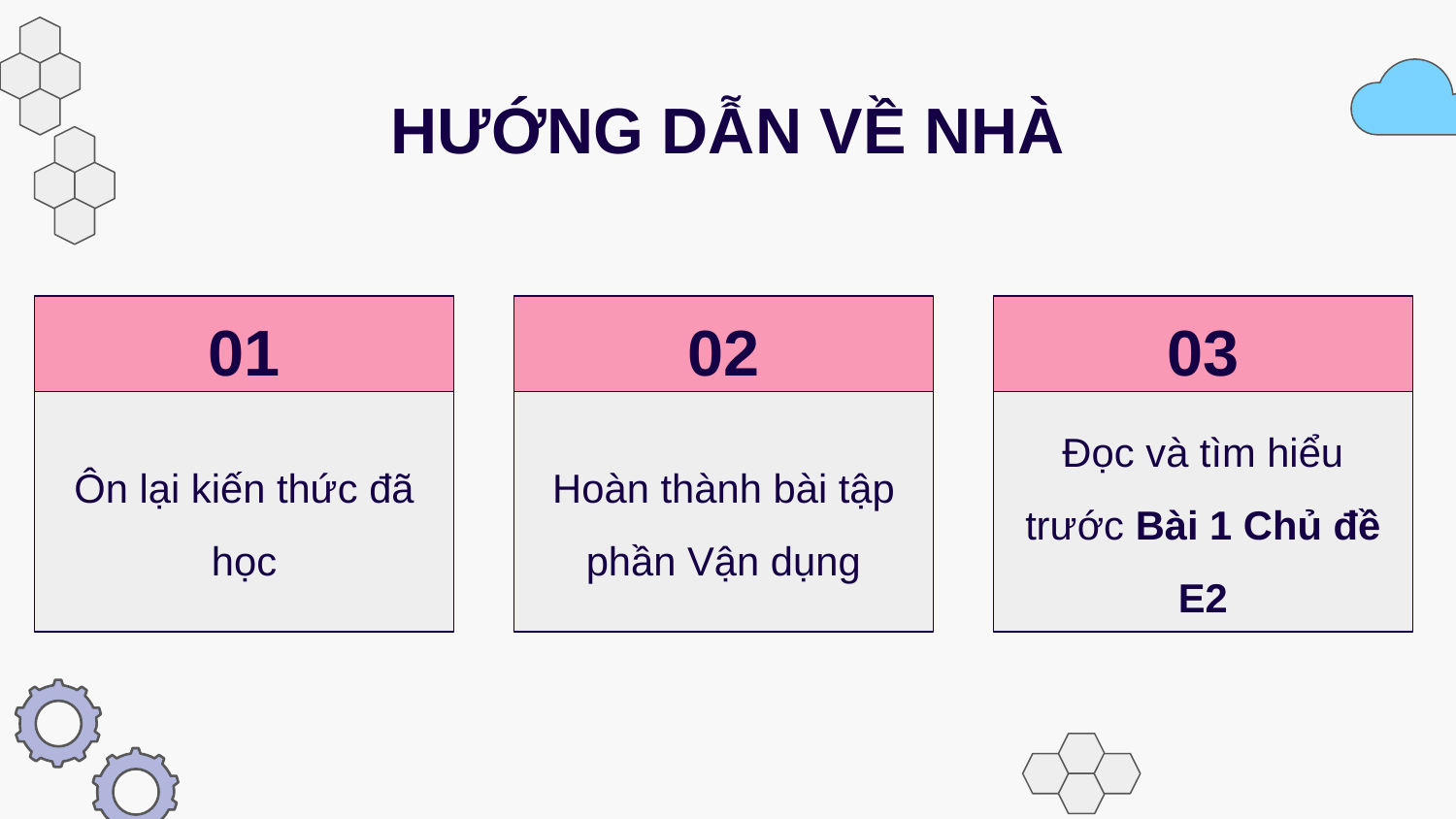

# HƯỚNG DẪN VỀ NHÀ
01
02
03
Ôn lại kiến thức đã học
Hoàn thành bài tập phần Vận dụng
Đọc và tìm hiểu trước Bài 1 Chủ đề E2